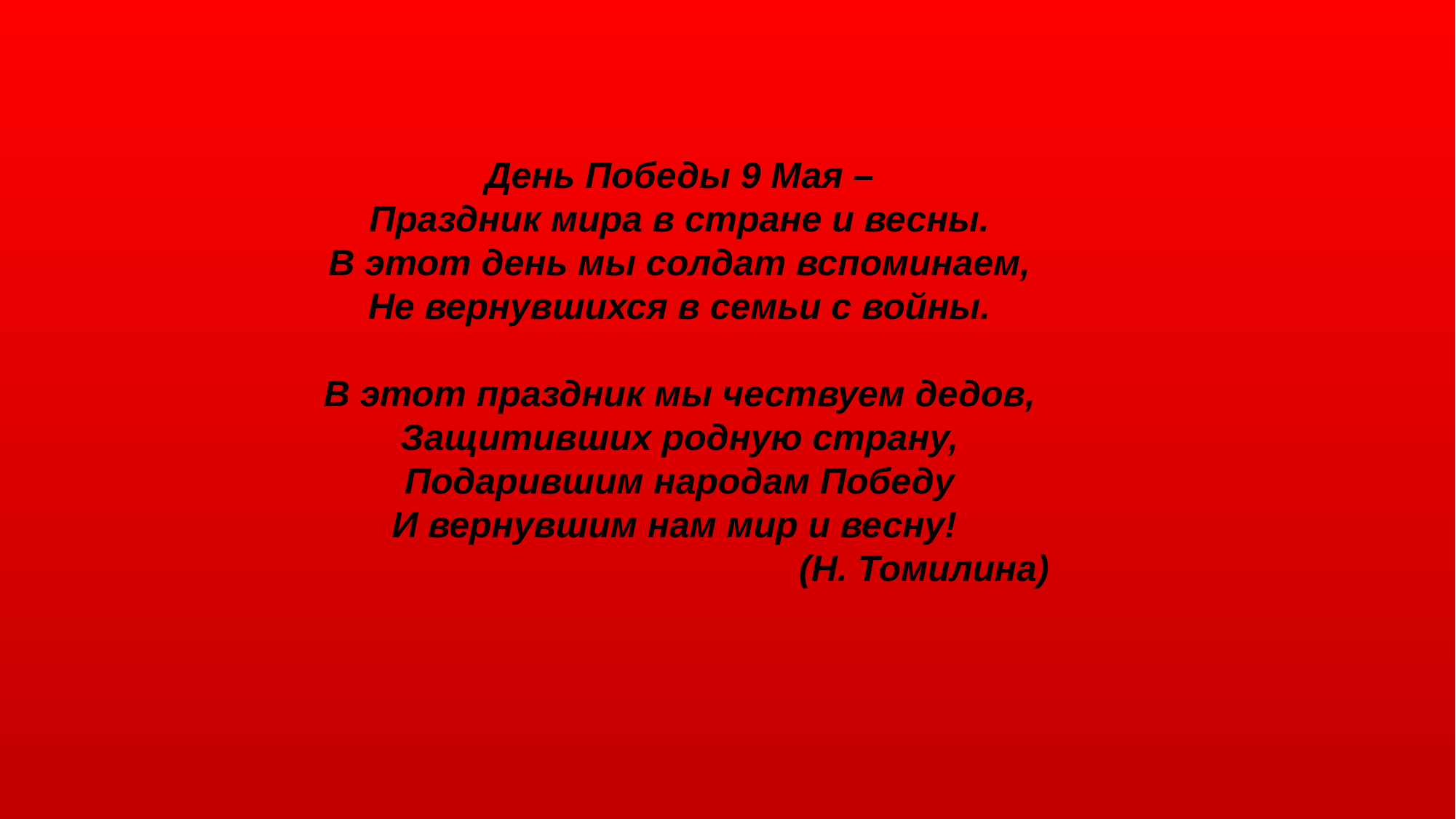

День Победы 9 Мая –
Праздник мира в стране и весны.
В этот день мы солдат вспоминаем,
Не вернувшихся в семьи с войны.

В этот праздник мы чествуем дедов,
Защитивших родную страну,
Подарившим народам Победу
И вернувшим нам мир и весну!
                                                (Н. Томилина)